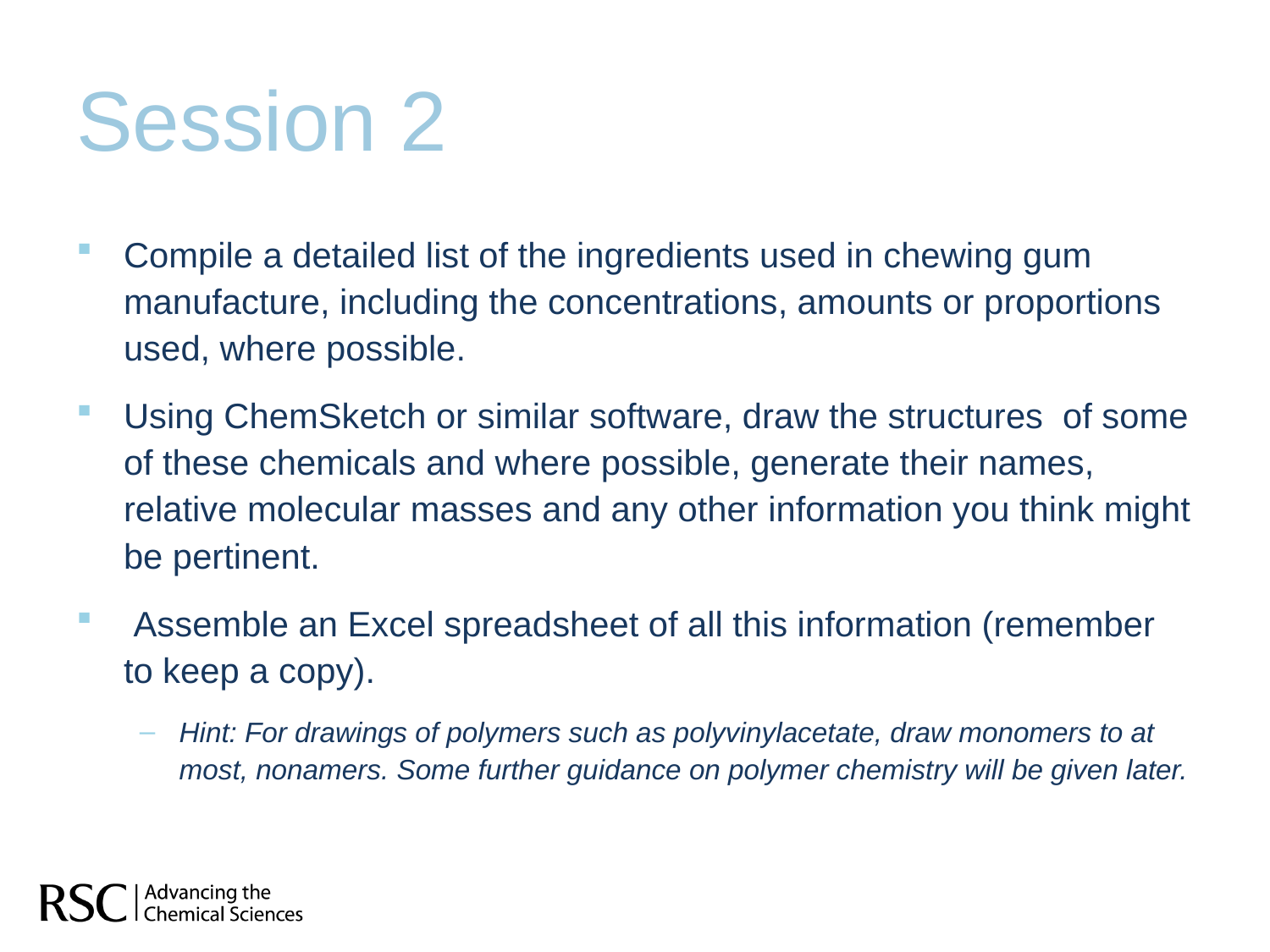

# Session 2
Compile a detailed list of the ingredients used in chewing gum manufacture, including the concentrations, amounts or proportions used, where possible.
Using ChemSketch or similar software, draw the structures  of some of these chemicals and where possible, generate their names, relative molecular masses and any other information you think might be pertinent.
 Assemble an Excel spreadsheet of all this information (remember to keep a copy).
Hint: For drawings of polymers such as polyvinylacetate, draw monomers to at most, nonamers. Some further guidance on polymer chemistry will be given later.